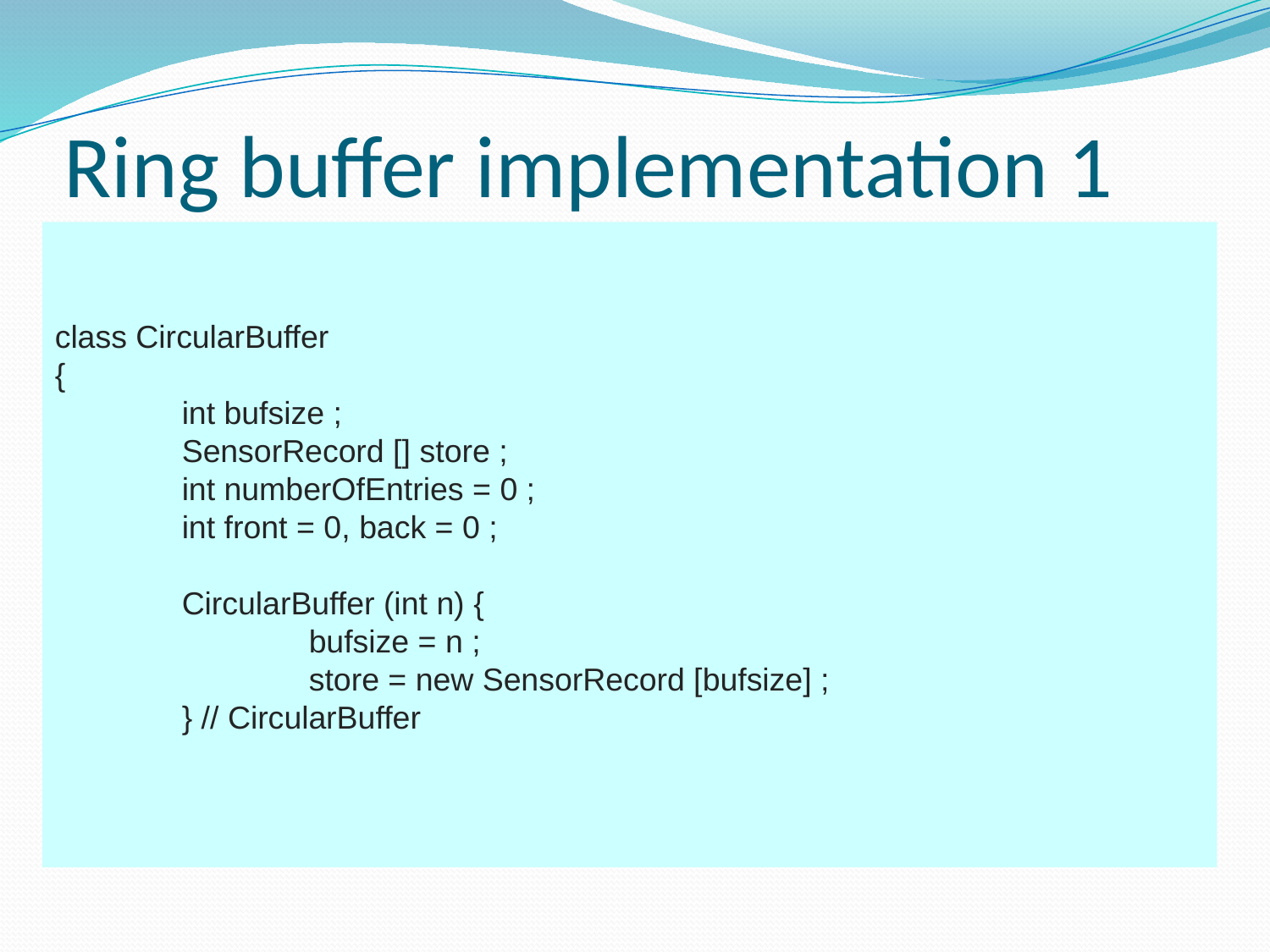

# Ring buffer implementation 1
class CircularBuffer
{
	int bufsize ;
	SensorRecord [] store ;
	int numberOfEntries = 0 ;
	int front = 0, back = 0 ;

	CircularBuffer (int n) {
		bufsize = n ;
		store = new SensorRecord [bufsize] ;
	} // CircularBuffer